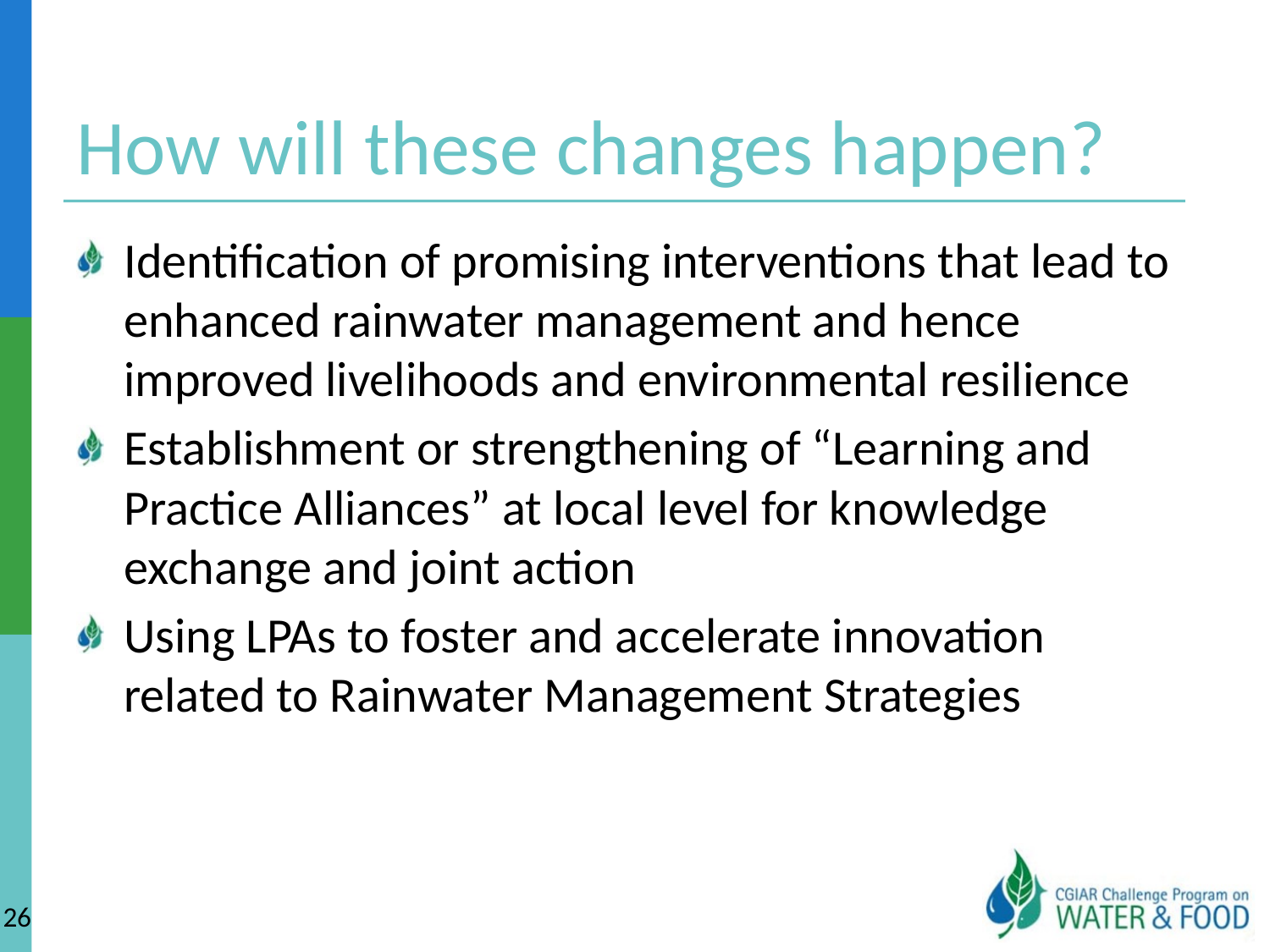

# How will these changes happen?
Identification of promising interventions that lead to enhanced rainwater management and hence improved livelihoods and environmental resilience
Establishment or strengthening of “Learning and Practice Alliances” at local level for knowledge exchange and joint action
Using LPAs to foster and accelerate innovation related to Rainwater Management Strategies
26